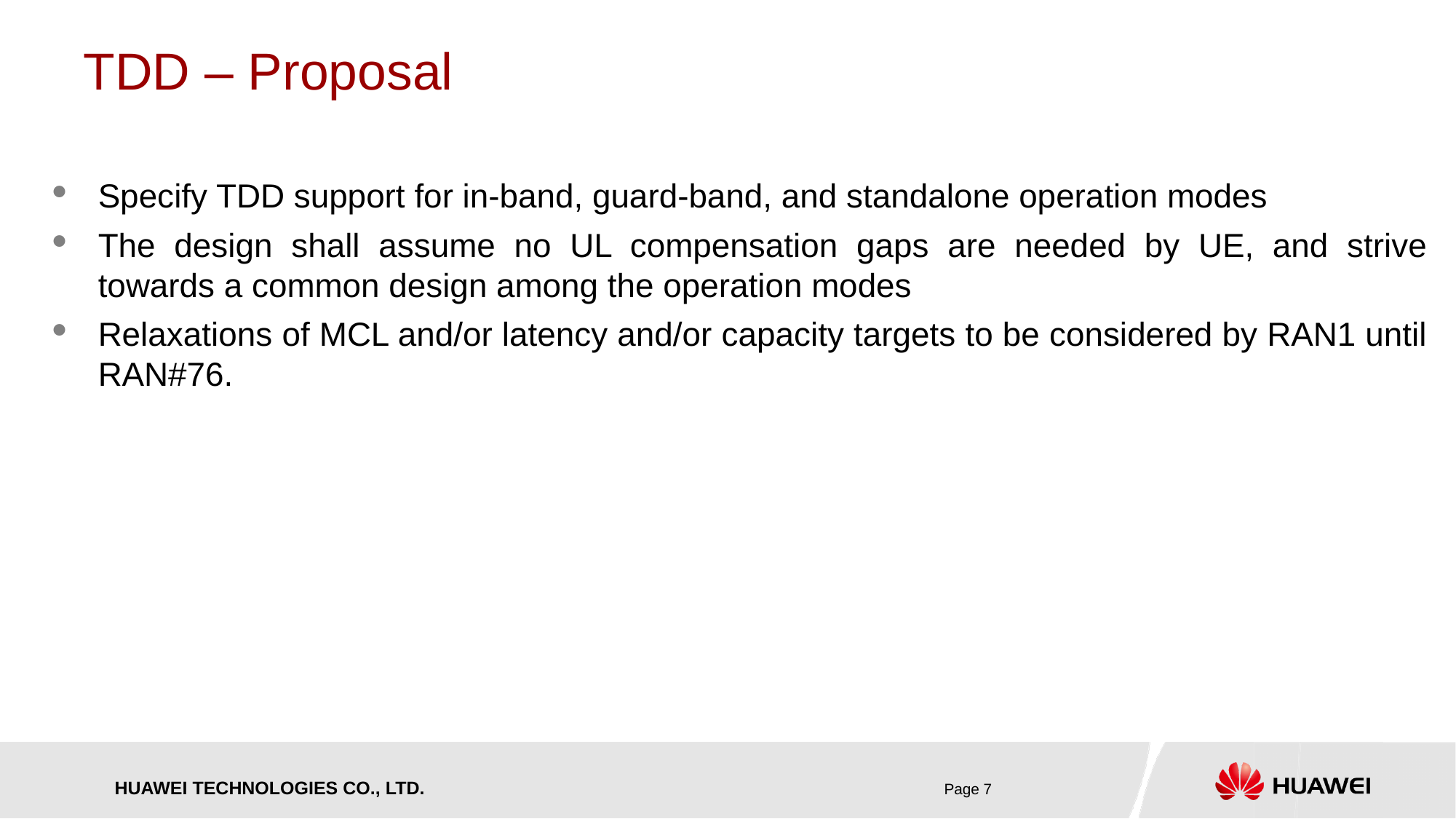

# TDD – Proposal
Specify TDD support for in-band, guard-band, and standalone operation modes
The design shall assume no UL compensation gaps are needed by UE, and strive towards a common design among the operation modes
Relaxations of MCL and/or latency and/or capacity targets to be considered by RAN1 until RAN#76.